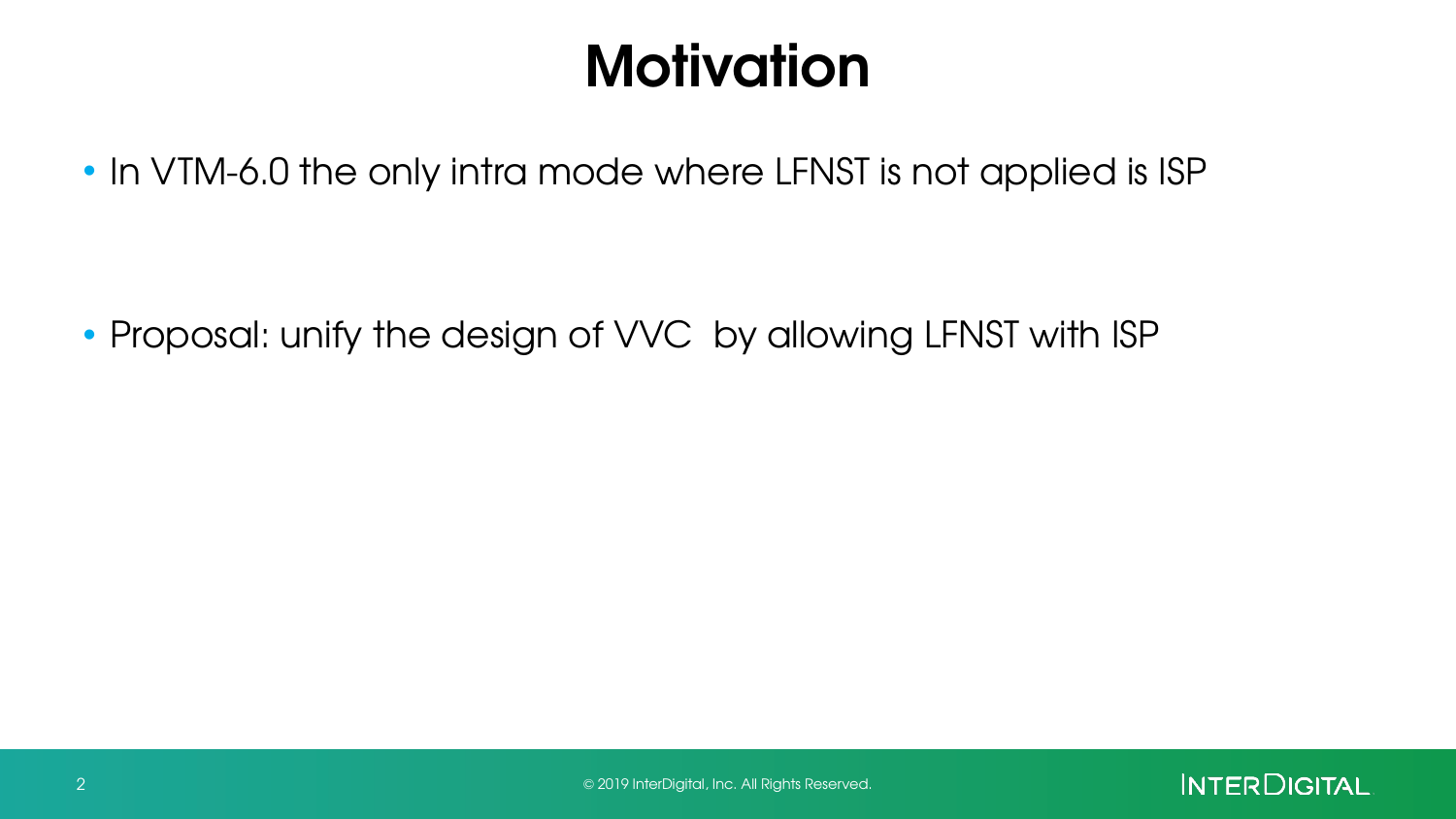

# Motivation
In VTM-6.0 the only intra mode where LFNST is not applied is ISP

Proposal: unify the design of VVC  by allowing LFNST with ISP

2
© 2019 InterDigital, Inc. All Rights Reserved.